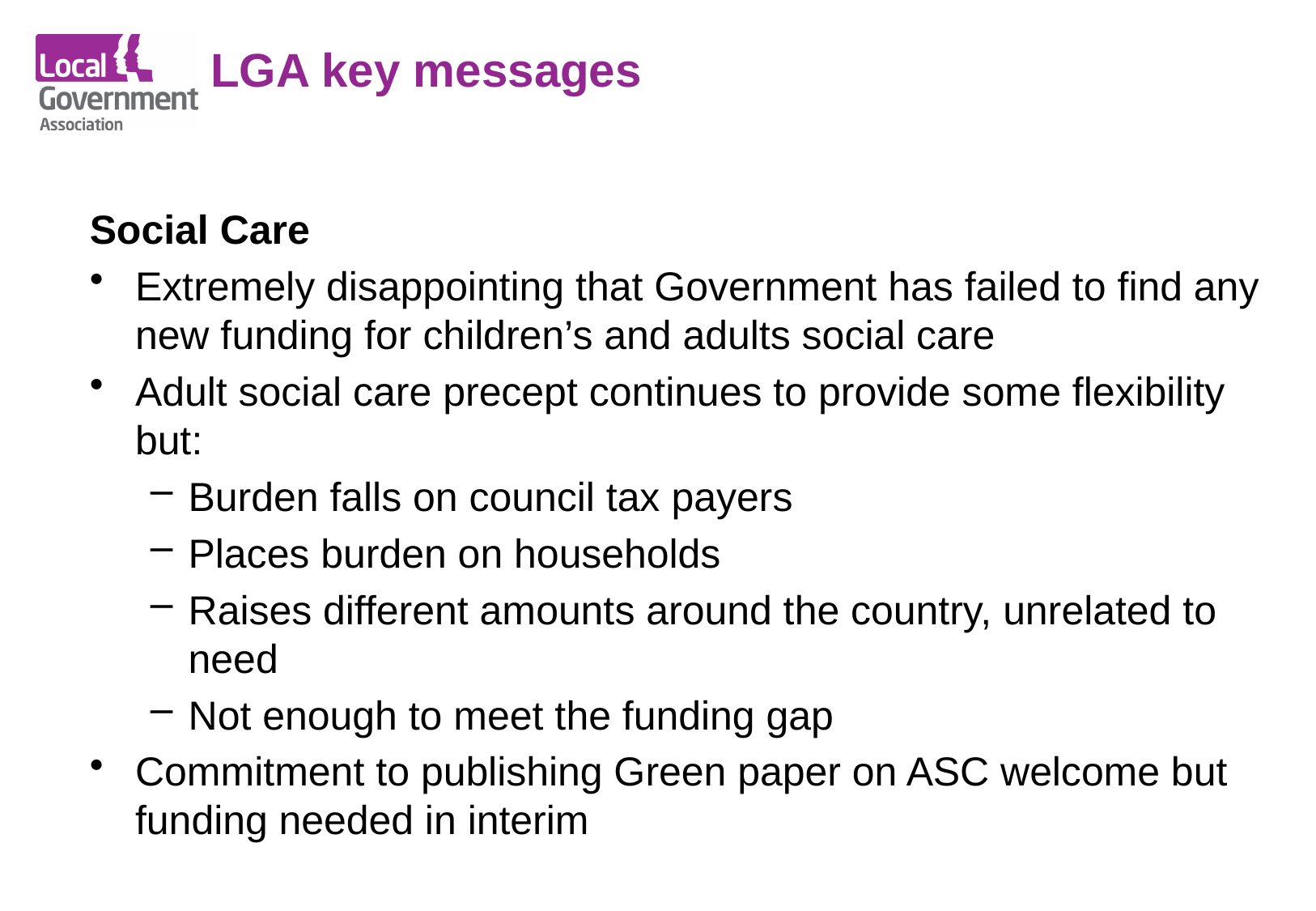

LGA key messages
Social Care
Extremely disappointing that Government has failed to find any new funding for children’s and adults social care
Adult social care precept continues to provide some flexibility but:
Burden falls on council tax payers
Places burden on households
Raises different amounts around the country, unrelated to need
Not enough to meet the funding gap
Commitment to publishing Green paper on ASC welcome but funding needed in interim